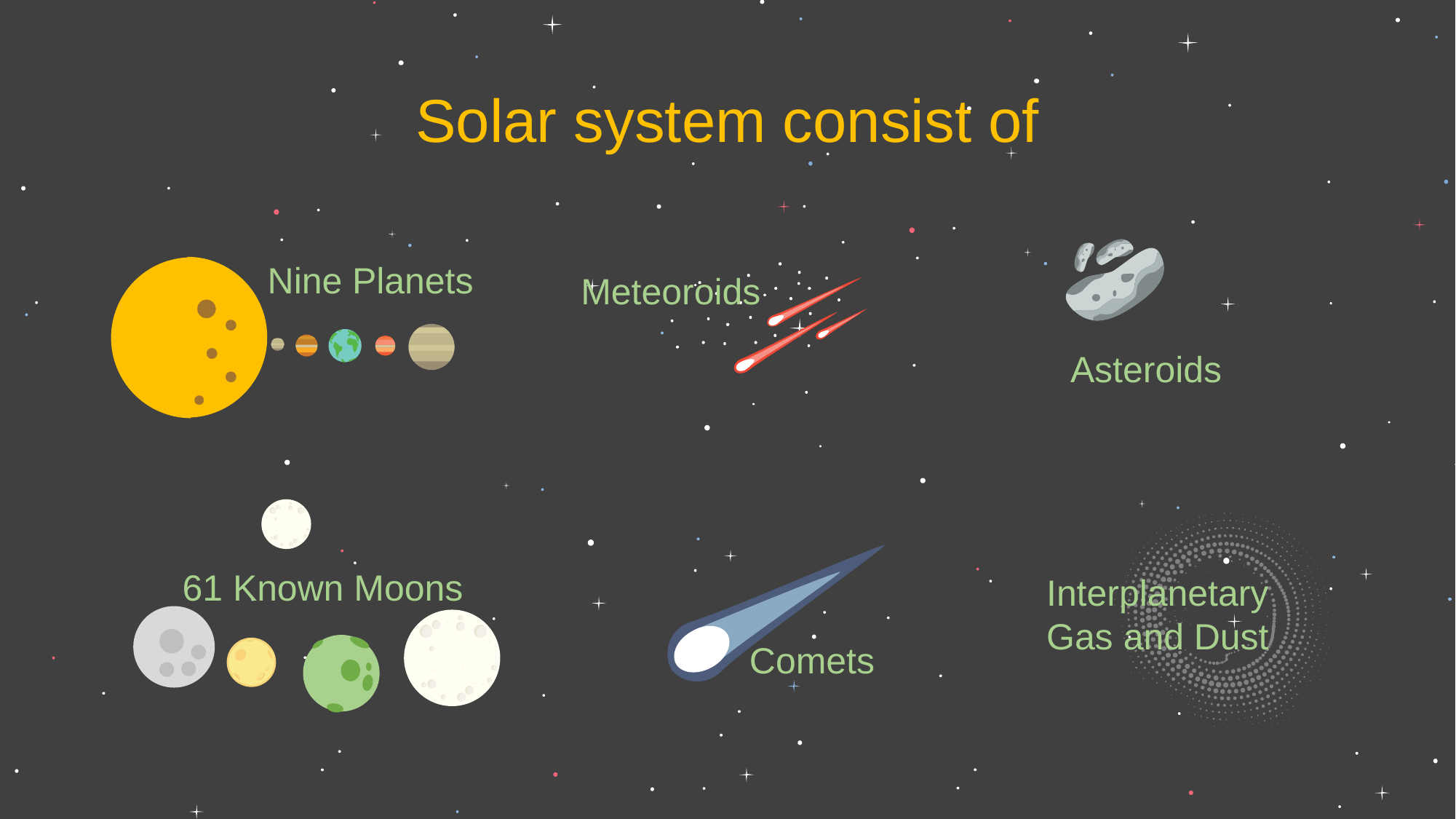

# Solar system consist of

Nine Planets

Meteoroids
Asteroids

61 Known Moons
Interplanetary Gas and Dust

Comets